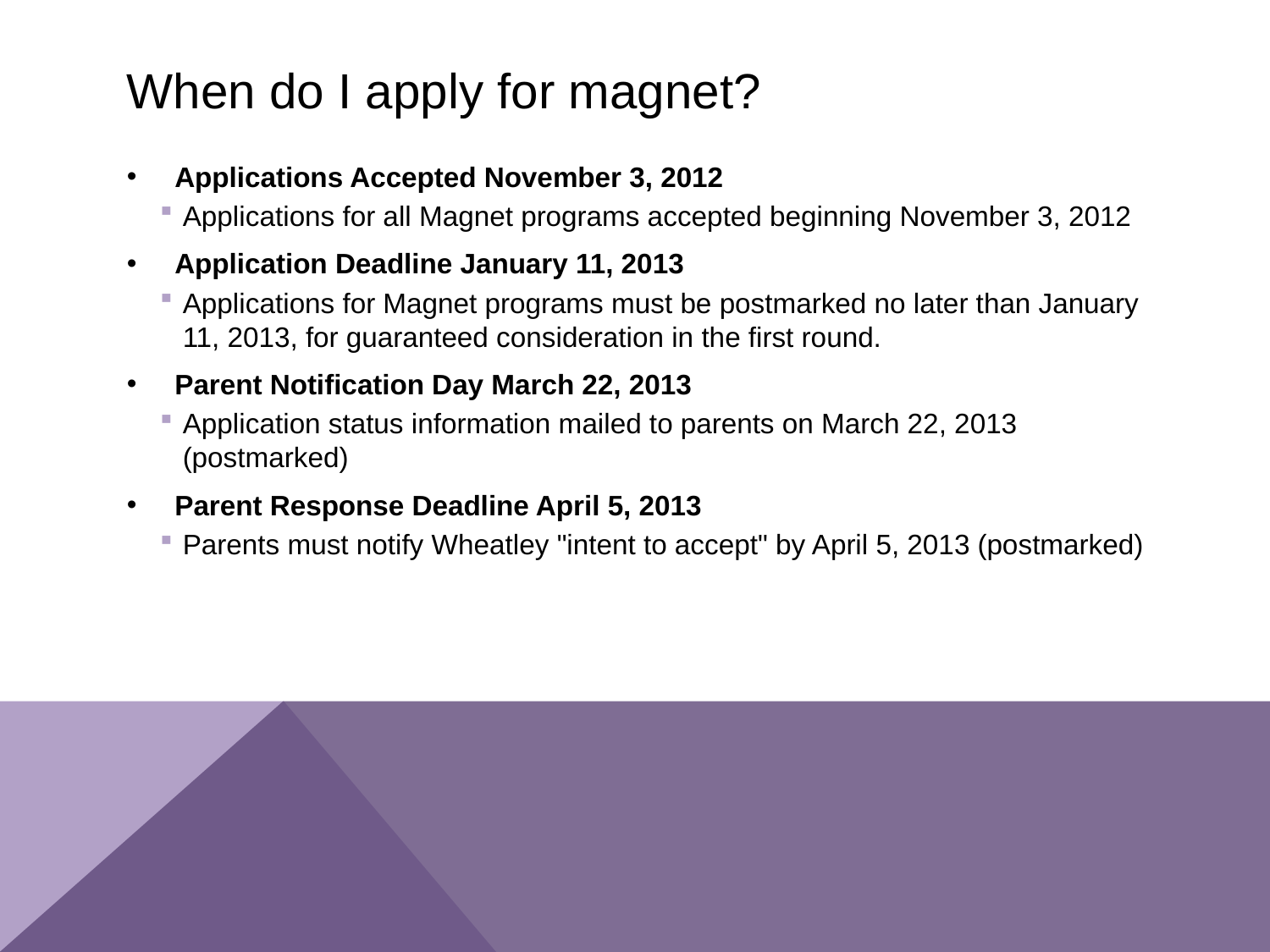

# When do I apply for magnet?
Applications Accepted November 3, 2012
Applications for all Magnet programs accepted beginning November 3, 2012
Application Deadline January 11, 2013
Applications for Magnet programs must be postmarked no later than January 11, 2013, for guaranteed consideration in the first round.
Parent Notification Day March 22, 2013
Application status information mailed to parents on March 22, 2013 (postmarked)
Parent Response Deadline April 5, 2013
Parents must notify Wheatley "intent to accept" by April 5, 2013 (postmarked)